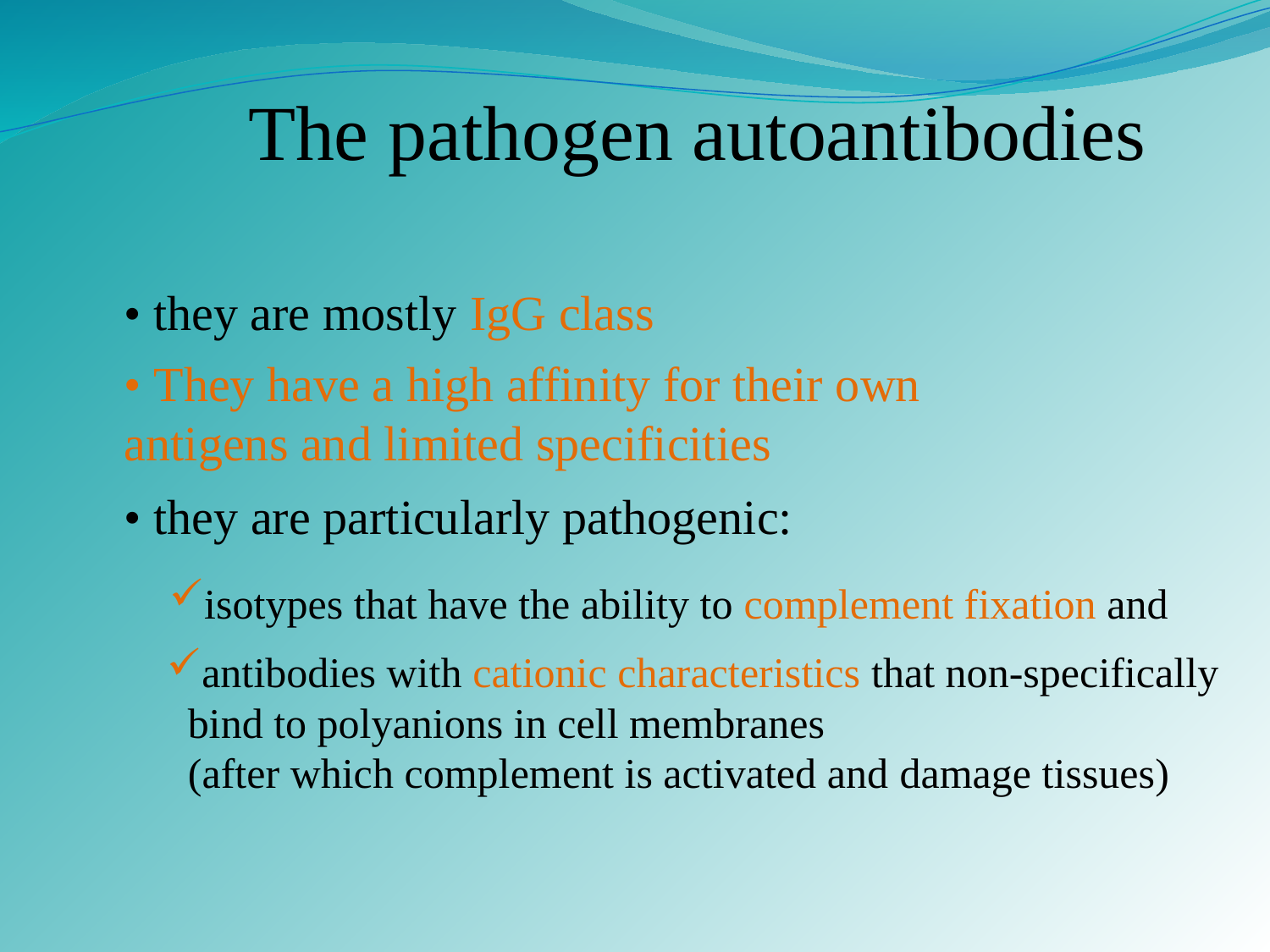

The pathogen autoantibodies

• they are mostly IgG class
• They have a high affinity for their own
antigens and limited specificities

• they are particularly pathogenic:

isotypes that have the ability to complement fixation and
antibodies with cationic characteristics that non-specifically
  bind to polyanions in cell membranes
  (after which complement is activated and damage tissues)